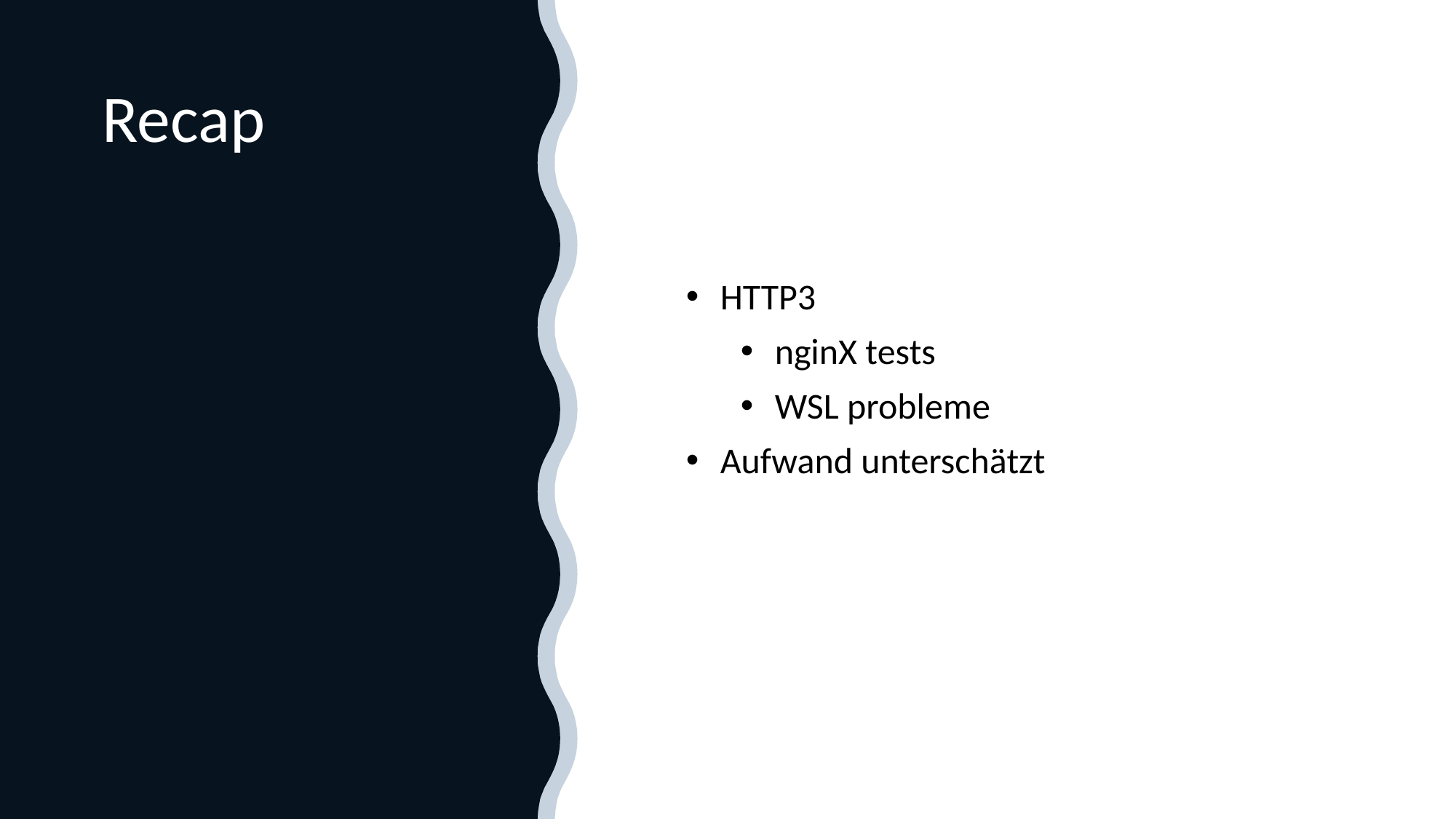

# Recap
HTTP3
nginX tests
WSL probleme
Aufwand unterschätzt